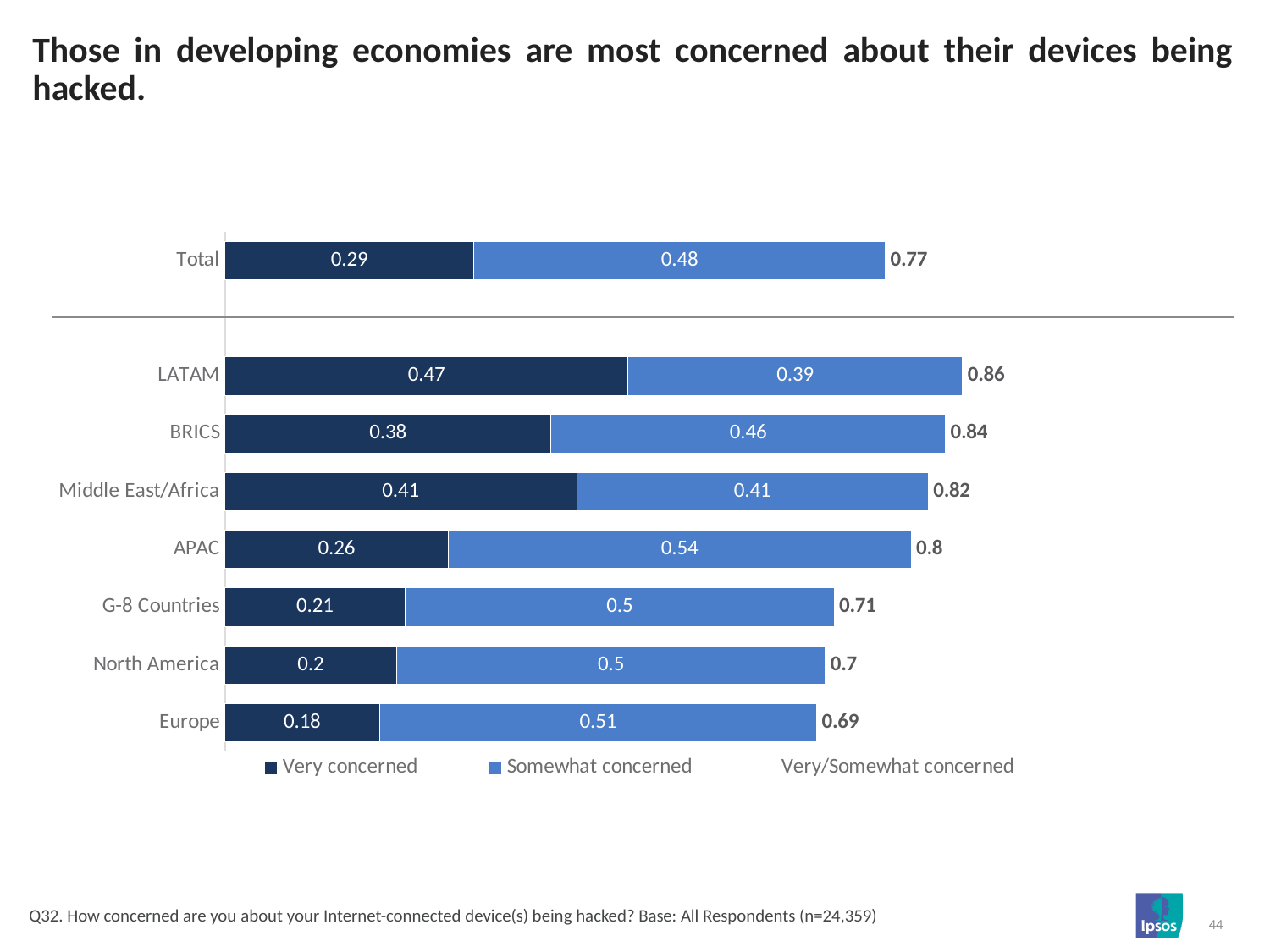

# Those in developing economies are most concerned about their devices being hacked.

### Chart

| Category | Very concerned | Somewhat concerned | Very/Somewhat concerned |
|---|---|---|---|
| Total | 0.29 | 0.48 | 0.77 |
|  | None | None | None |
| LATAM | 0.47 | 0.39 | 0.86 |
| BRICS | 0.38 | 0.46 | 0.84 |
| Middle East/Africa | 0.41 | 0.41 | 0.82 |
| APAC | 0.26 | 0.54 | 0.8 |
| G-8 Countries | 0.21 | 0.5 | 0.71 |
| North America | 0.2 | 0.5 | 0.7 |
| Europe | 0.18 | 0.51 | 0.69 |
Q32. How concerned are you about your Internet-connected device(s) being hacked? Base: All Respondents (n=24,359)